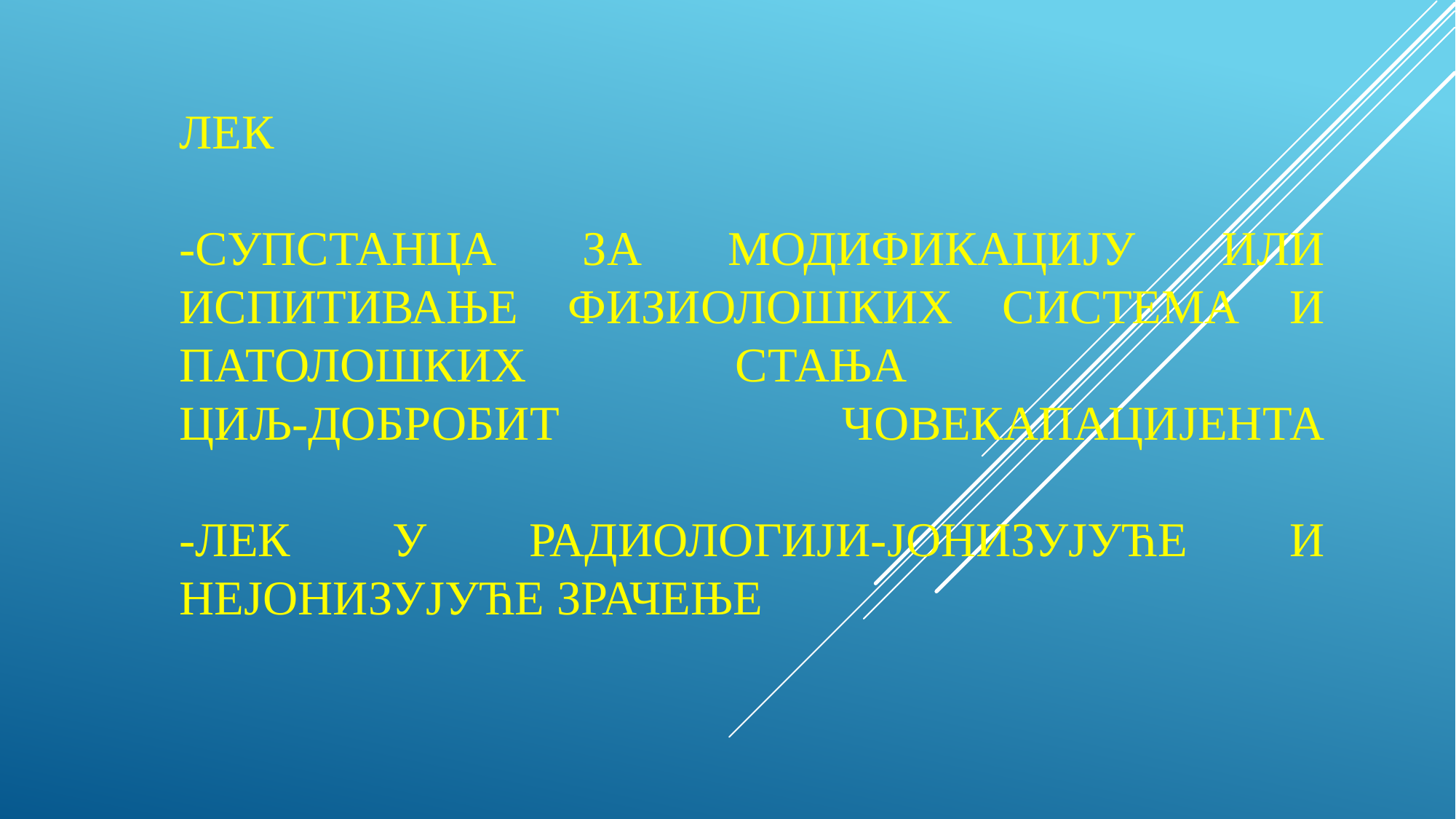

# ЛЕК -СУПСТАНЦА ЗА МОДИФИКАЦИЈУ ИЛИ ИСПИТИВАЊЕ ФИЗИОЛОШКИх СИСТЕМА И ПАТОЛОШКИХ СТАЊА ЦИЉ-ДОБРОБИТ ЧОВЕКАПАЦИЈЕНТА -ЛЕК У РАДИОЛОГИЈИ-ЈОНИЗУЈУЋЕ И НЕЈОНИЗУЈУЋЕ ЗРАЧЕЊЕ